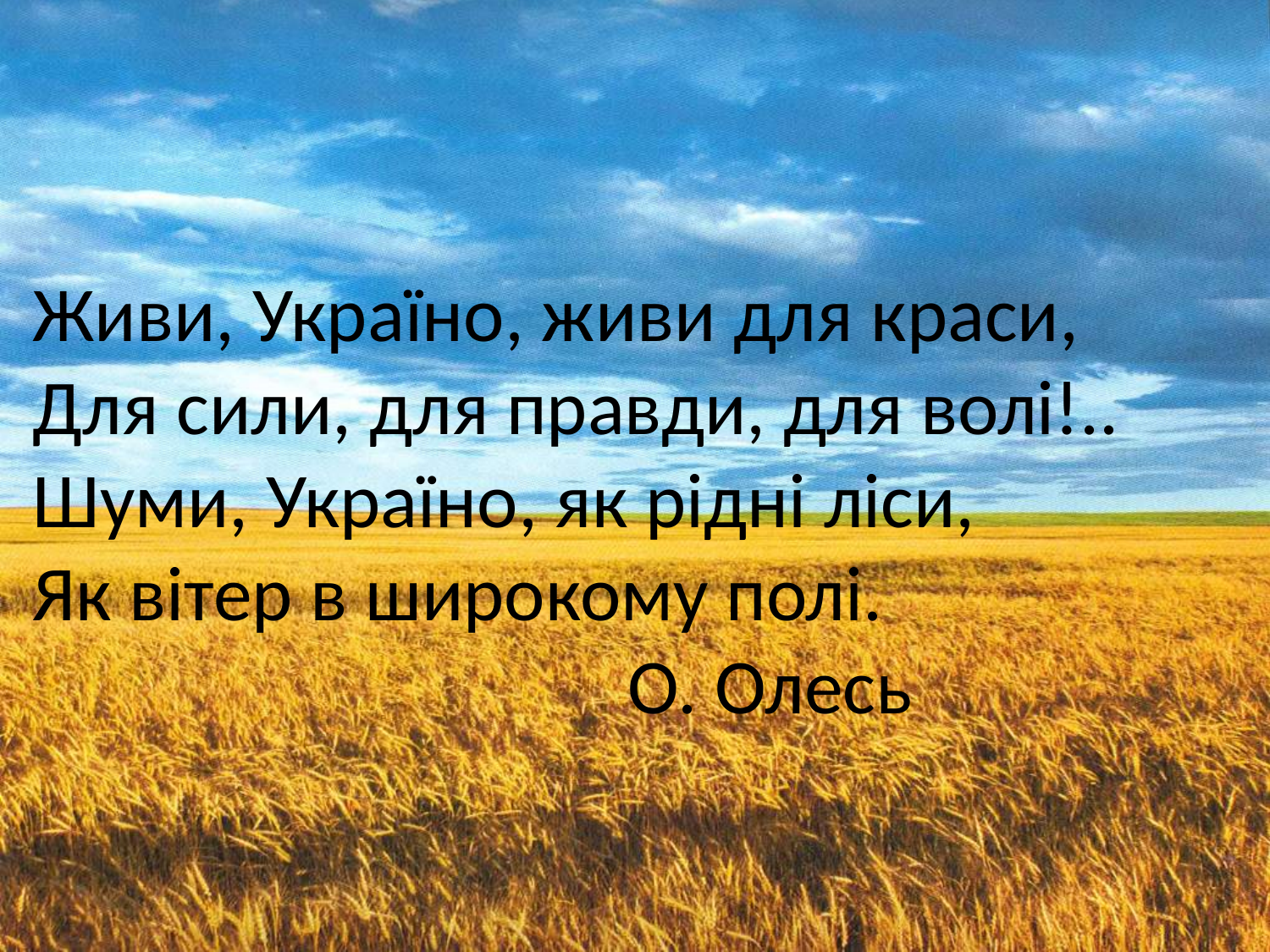

Живи, Україно, живи для краси,
Для сили, для правди, для волі!..
Шуми, Україно, як рідні ліси,
Як вітер в широкому полі.
                                  О. Олесь